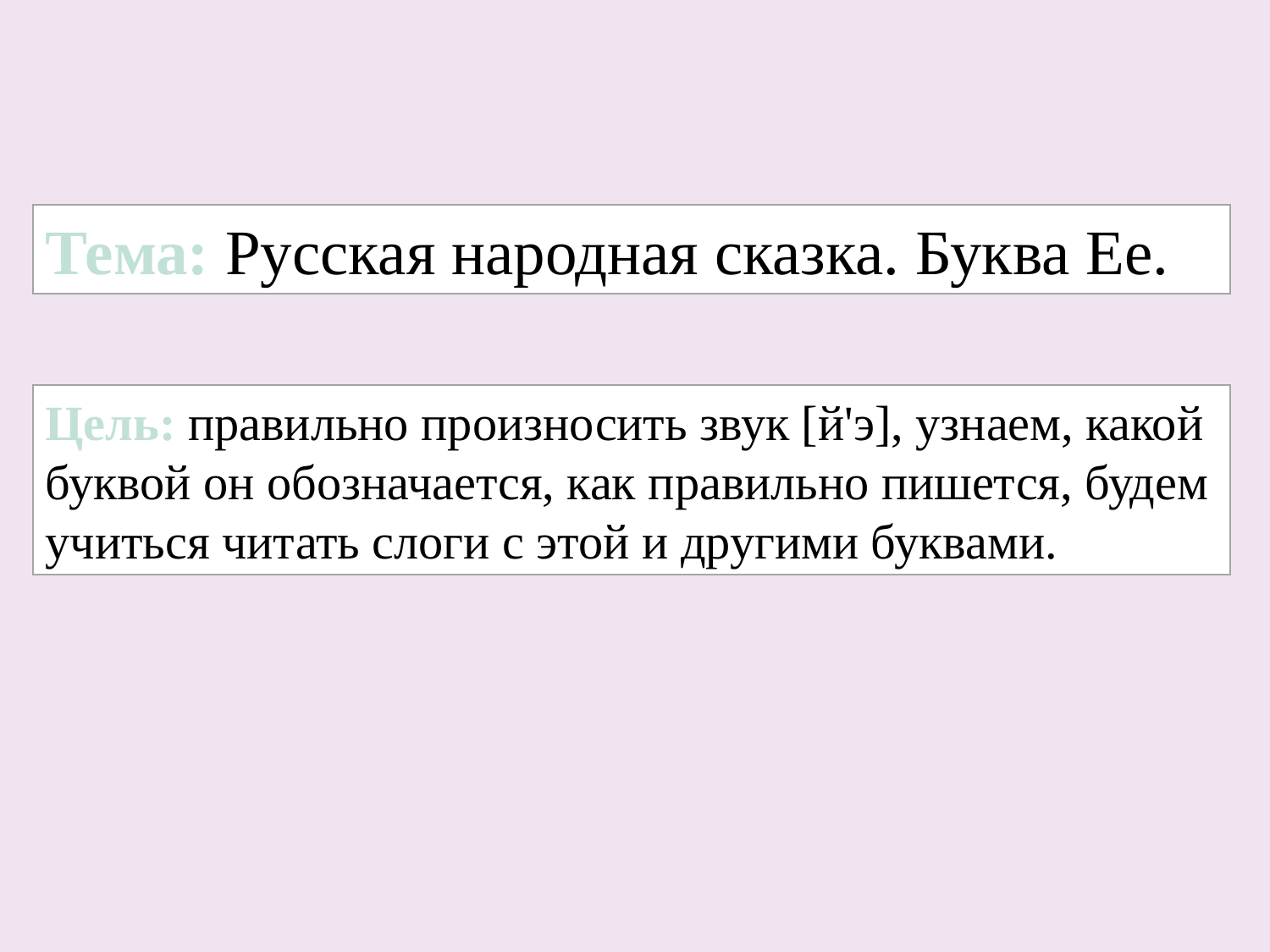

Тема: Русская народная сказка. Буква Ее.
Цель: правильно произносить звук [й'э], узнаем, какой буквой он обозначается, как правильно пишется, будем учиться читать слоги с этой и другими буквами.